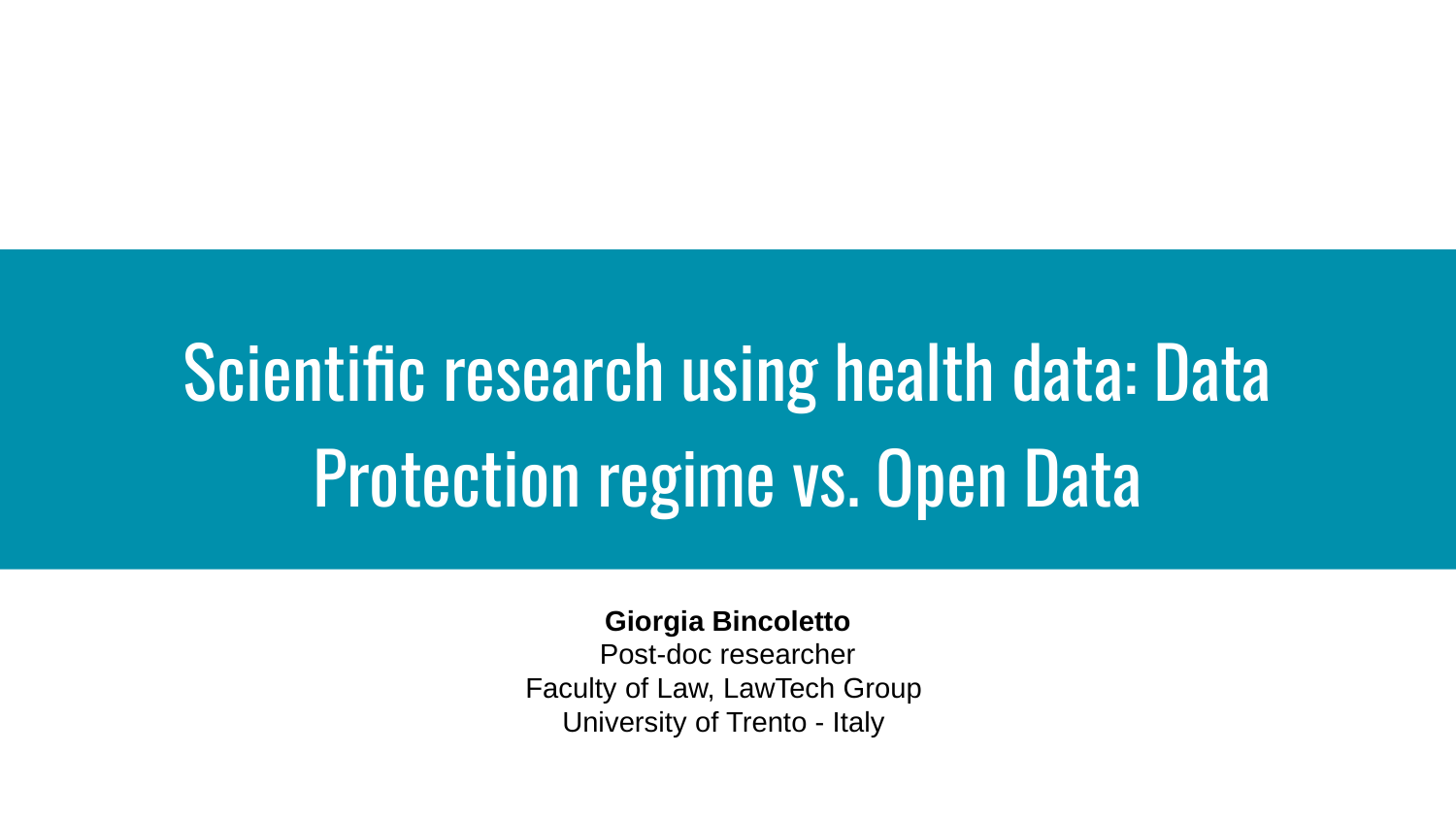

# Scientific research using health data: Data Protection regime vs. Open Data
Giorgia Bincoletto
Post-doc researcher
Faculty of Law, LawTech Group
University of Trento - Italy